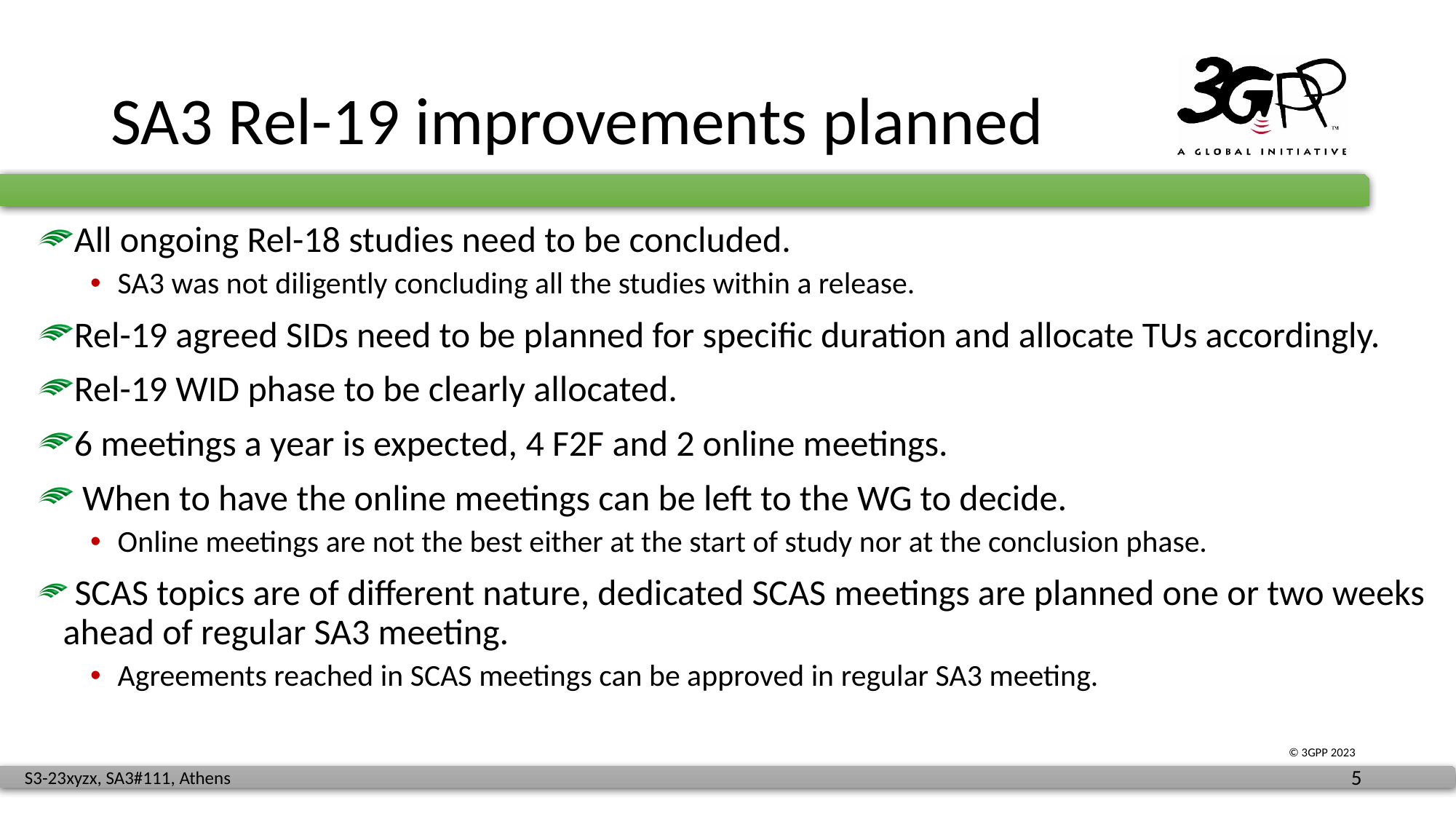

# SA3 Rel-19 improvements planned
All ongoing Rel-18 studies need to be concluded.
SA3 was not diligently concluding all the studies within a release.
Rel-19 agreed SIDs need to be planned for specific duration and allocate TUs accordingly.
Rel-19 WID phase to be clearly allocated.
6 meetings a year is expected, 4 F2F and 2 online meetings.
 When to have the online meetings can be left to the WG to decide.
Online meetings are not the best either at the start of study nor at the conclusion phase.
 SCAS topics are of different nature, dedicated SCAS meetings are planned one or two weeks ahead of regular SA3 meeting.
Agreements reached in SCAS meetings can be approved in regular SA3 meeting.